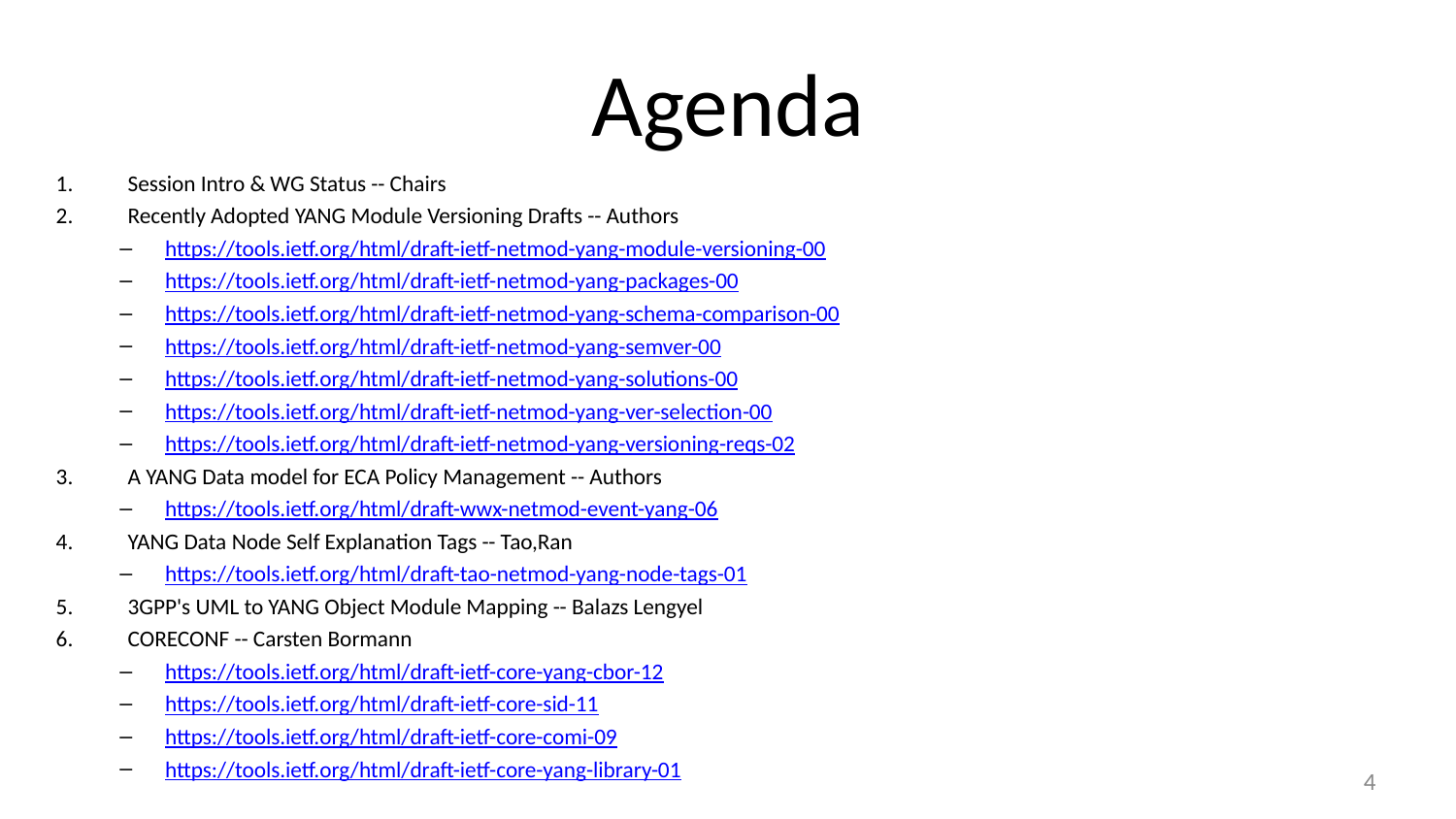

# Agenda
Session Intro & WG Status -- Chairs
Recently Adopted YANG Module Versioning Drafts -- Authors
https://tools.ietf.org/html/draft-ietf-netmod-yang-module-versioning-00
https://tools.ietf.org/html/draft-ietf-netmod-yang-packages-00
https://tools.ietf.org/html/draft-ietf-netmod-yang-schema-comparison-00
https://tools.ietf.org/html/draft-ietf-netmod-yang-semver-00
https://tools.ietf.org/html/draft-ietf-netmod-yang-solutions-00
https://tools.ietf.org/html/draft-ietf-netmod-yang-ver-selection-00
https://tools.ietf.org/html/draft-ietf-netmod-yang-versioning-reqs-02
A YANG Data model for ECA Policy Management -- Authors
https://tools.ietf.org/html/draft-wwx-netmod-event-yang-06
YANG Data Node Self Explanation Tags -- Tao,Ran
https://tools.ietf.org/html/draft-tao-netmod-yang-node-tags-01
3GPP's UML to YANG Object Module Mapping -- Balazs Lengyel
CORECONF -- Carsten Bormann
https://tools.ietf.org/html/draft-ietf-core-yang-cbor-12
https://tools.ietf.org/html/draft-ietf-core-sid-11
https://tools.ietf.org/html/draft-ietf-core-comi-09
https://tools.ietf.org/html/draft-ietf-core-yang-library-01
4